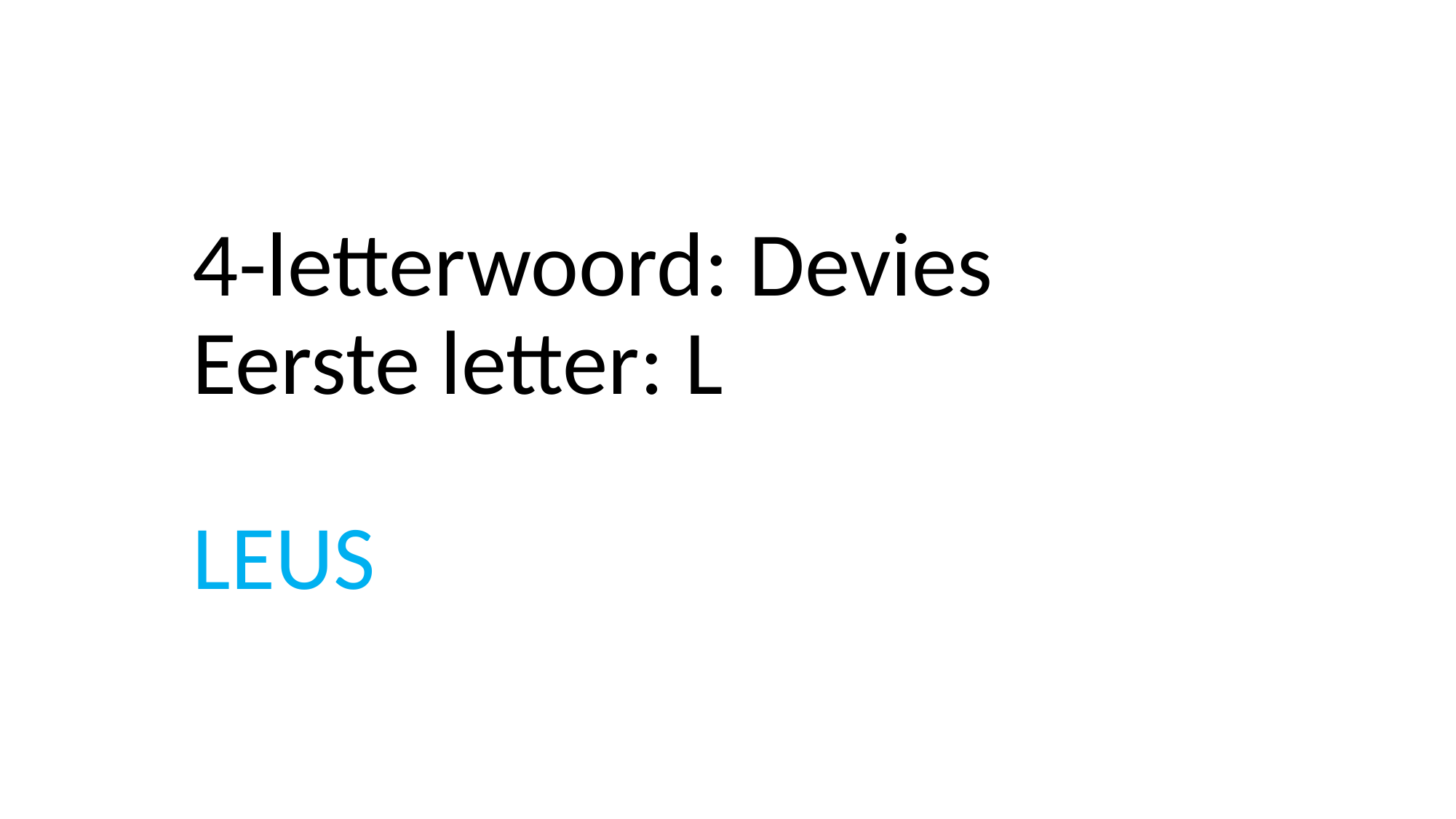

# 4-letterwoord: Devies Eerste letter: L
LEUS